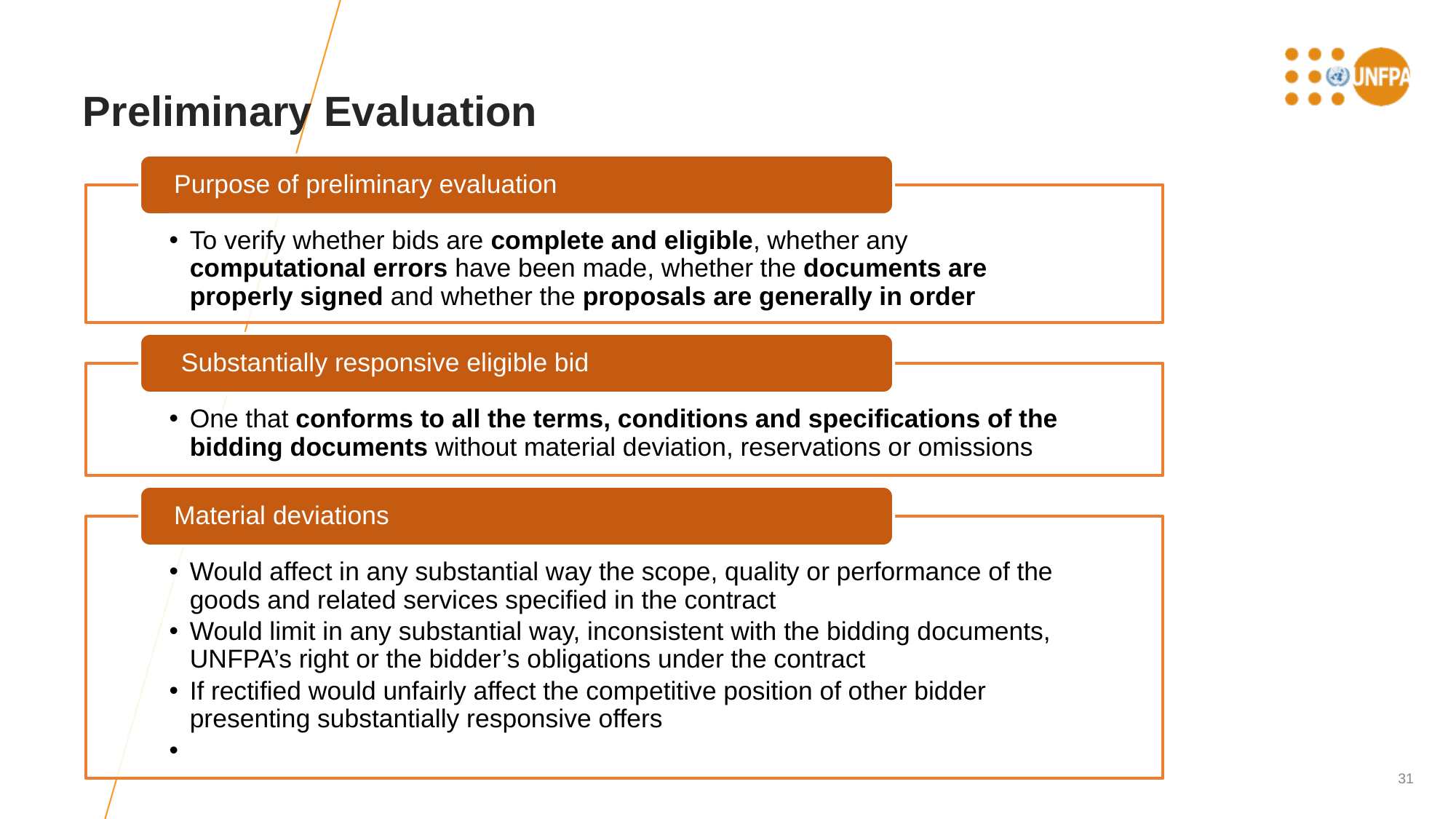

# Preliminary Evaluation
To verify whether bids are complete and eligible, whether any computational errors have been made, whether the documents are properly signed and whether the proposals are generally in order
Purpose of preliminary evaluation
One that conforms to all the terms, conditions and specifications of the bidding documents without material deviation, reservations or omissions
 Substantially responsive eligible bid
Would affect in any substantial way the scope, quality or performance of the goods and related services specified in the contract
Would limit in any substantial way, inconsistent with the bidding documents, UNFPA’s right or the bidder’s obligations under the contract
If rectified would unfairly affect the competitive position of other bidder presenting substantially responsive offers

Material deviations
Evaluation steps
31